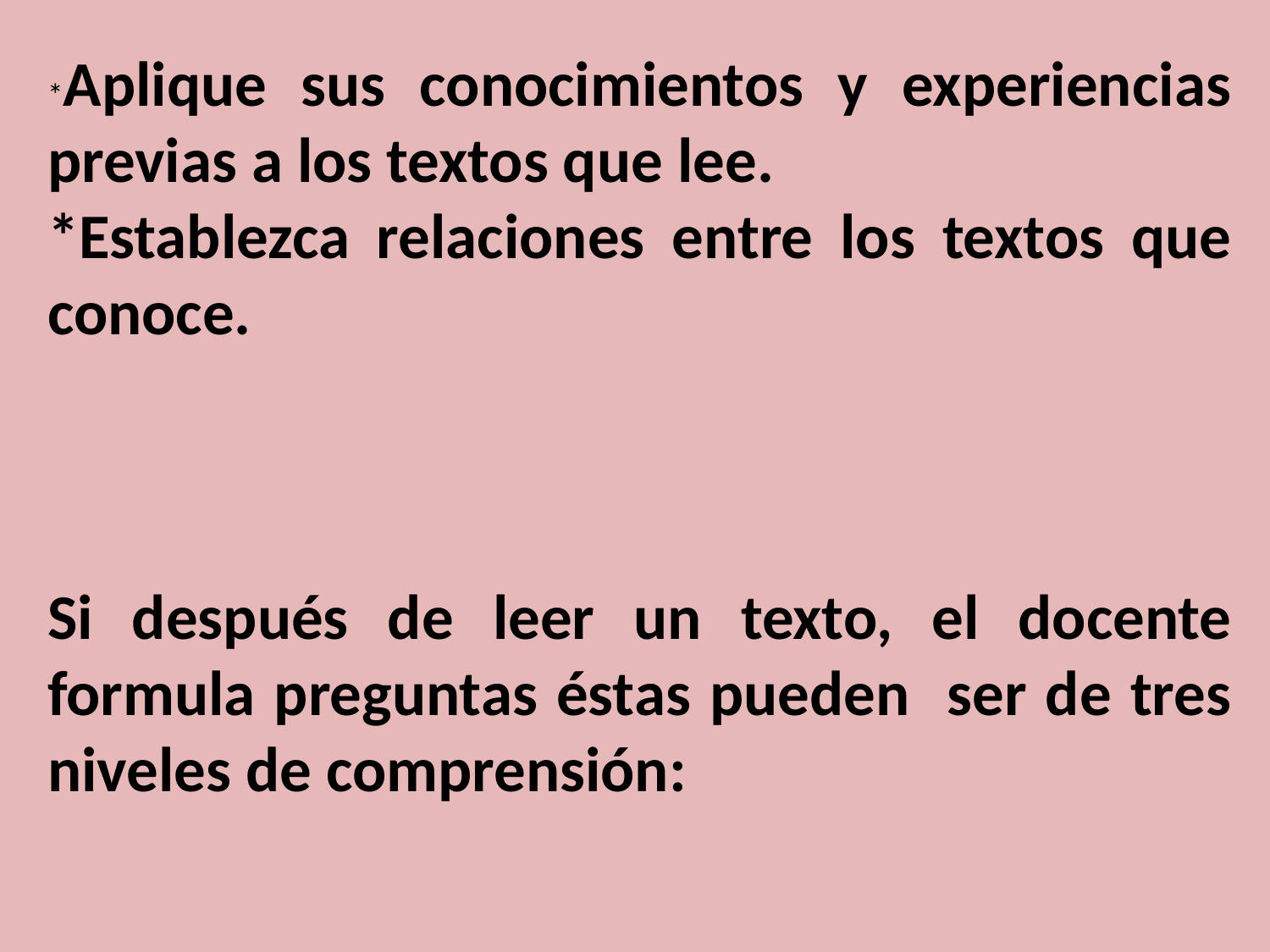

*Aplique sus conocimientos y experiencias previas a los textos que lee.
*Establezca relaciones entre los textos que conoce.

Si después de leer un texto, el docente formula preguntas éstas pueden  ser de tres niveles de comprensión: